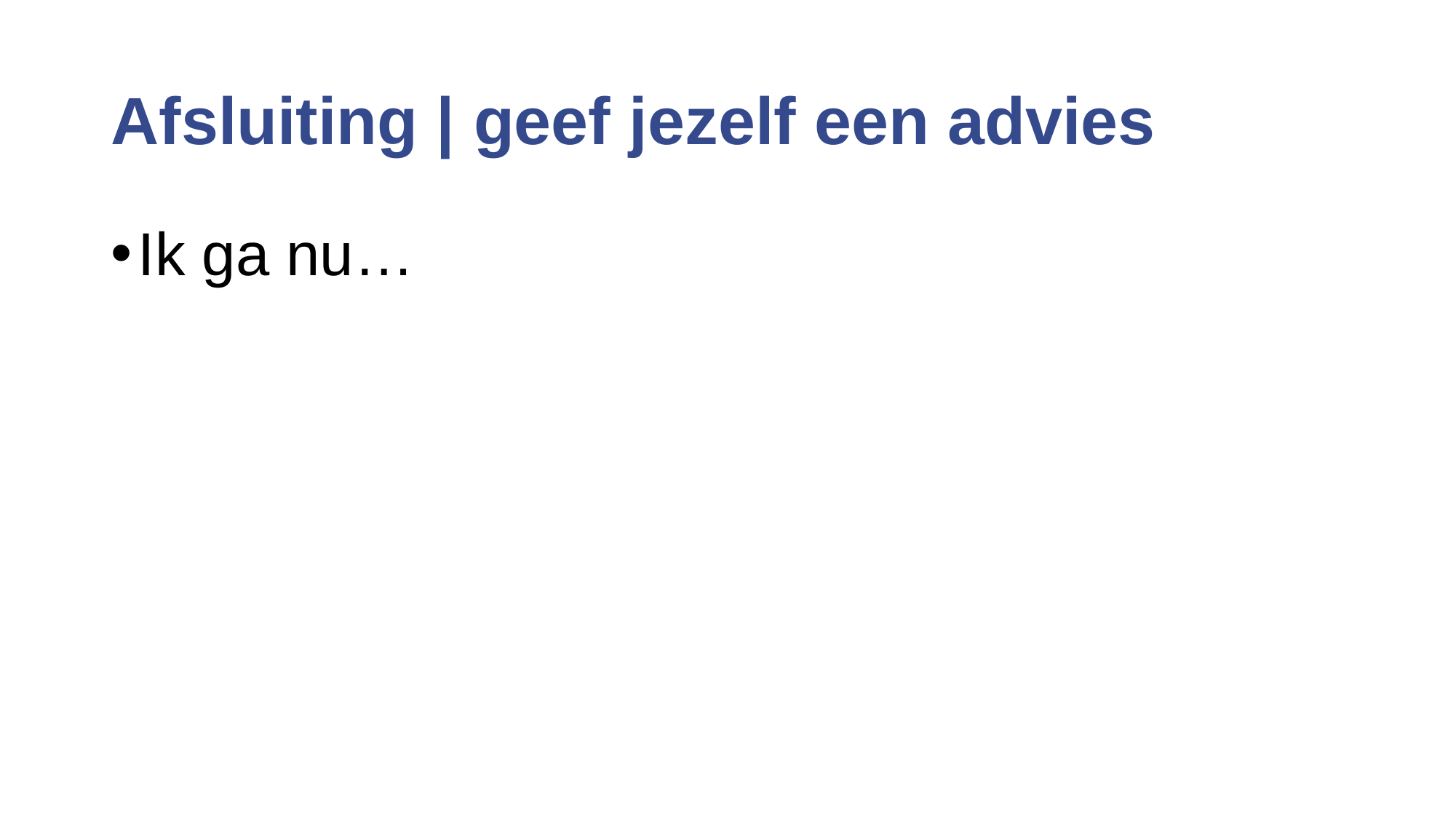

# Afsluiting | geef jezelf een advies
Ik ga nu…